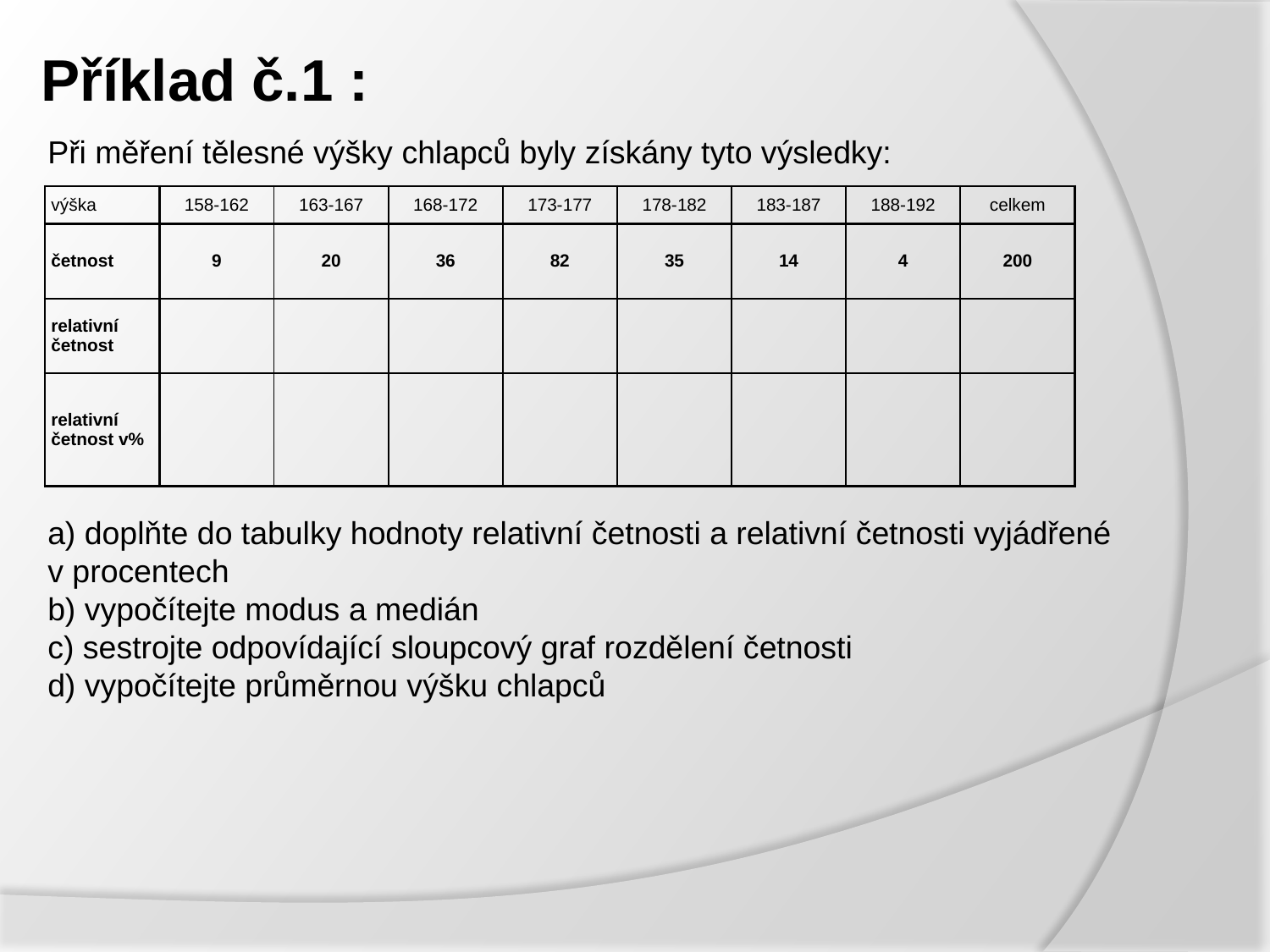

# Příklad č.1 :

Při měření tělesné výšky chlapců byly získány tyto výsledky:

a) doplňte do tabulky hodnoty relativní četnosti a relativní četnosti vyjádřené v procentech
b) vypočítejte modus a medián
c) sestrojte odpovídající sloupcový graf rozdělení četnosti
d) vypočítejte průměrnou výšku chlapců

| výška | 158-162 | 163-167 | 168-172 | 173-177 | 178-182 | 183-187 | 188-192 | celkem |
| --- | --- | --- | --- | --- | --- | --- | --- | --- |
| četnost | 9 | 20 | 36 | 82 | 35 | 14 | 4 | 200 |
| relativní četnost |  |  |  |  |  |  |  |  |
| relativní četnost v% |  |  |  |  |  |  |  |  |